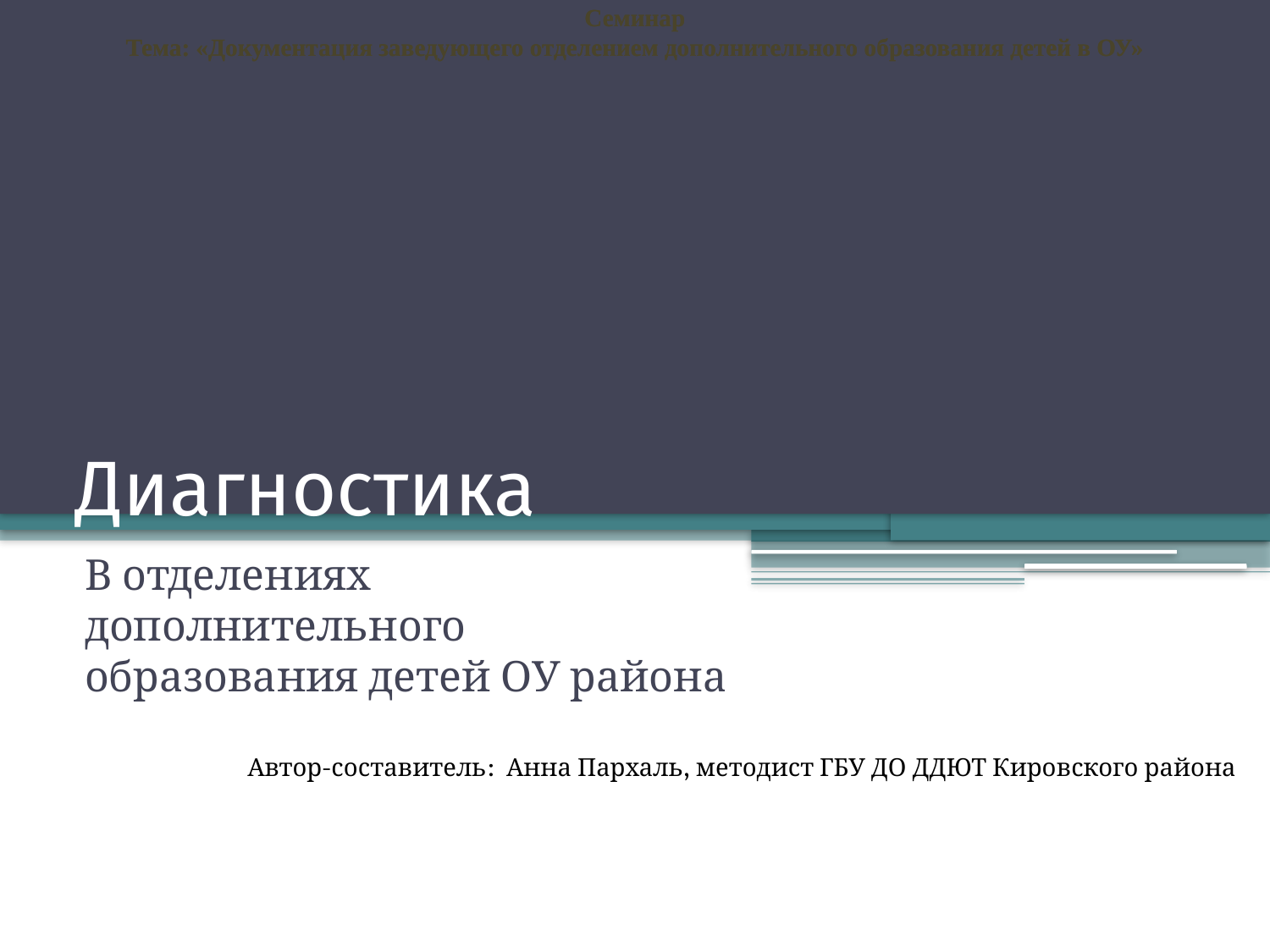

Семинар
Тема: «Документация заведующего отделением дополнительного образования детей в ОУ»
Семинар
Тема: «Документация заведующего отделением дополнительного образования детей в ОУ»
# Диагностика
В отделениях дополнительного образования детей ОУ района
Автор-составитель:  Анна Пархаль, методист ГБУ ДО ДДЮТ Кировского района